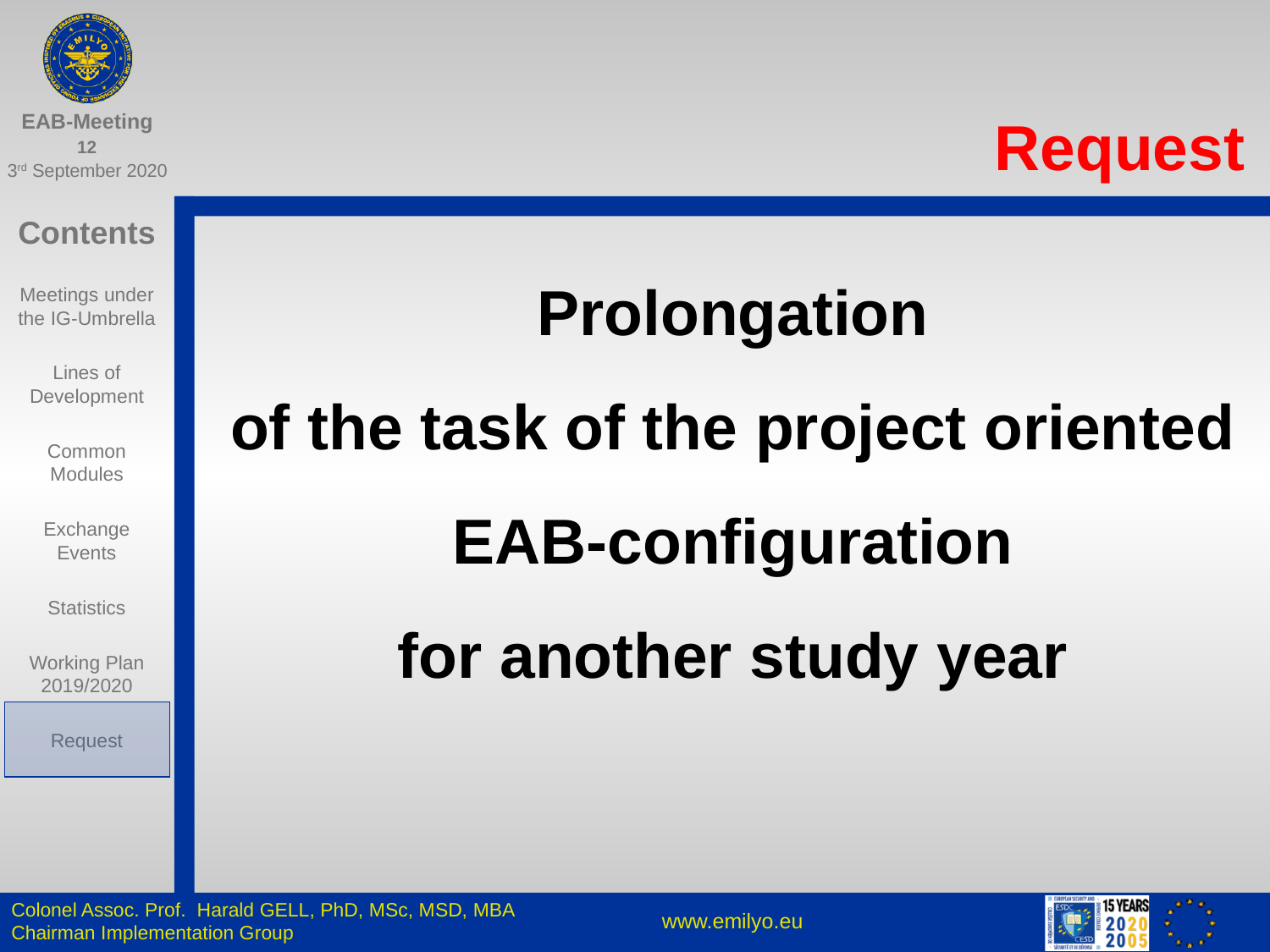

# Request
Prolongation
of the task of the project oriented EAB-configuration
for another study year